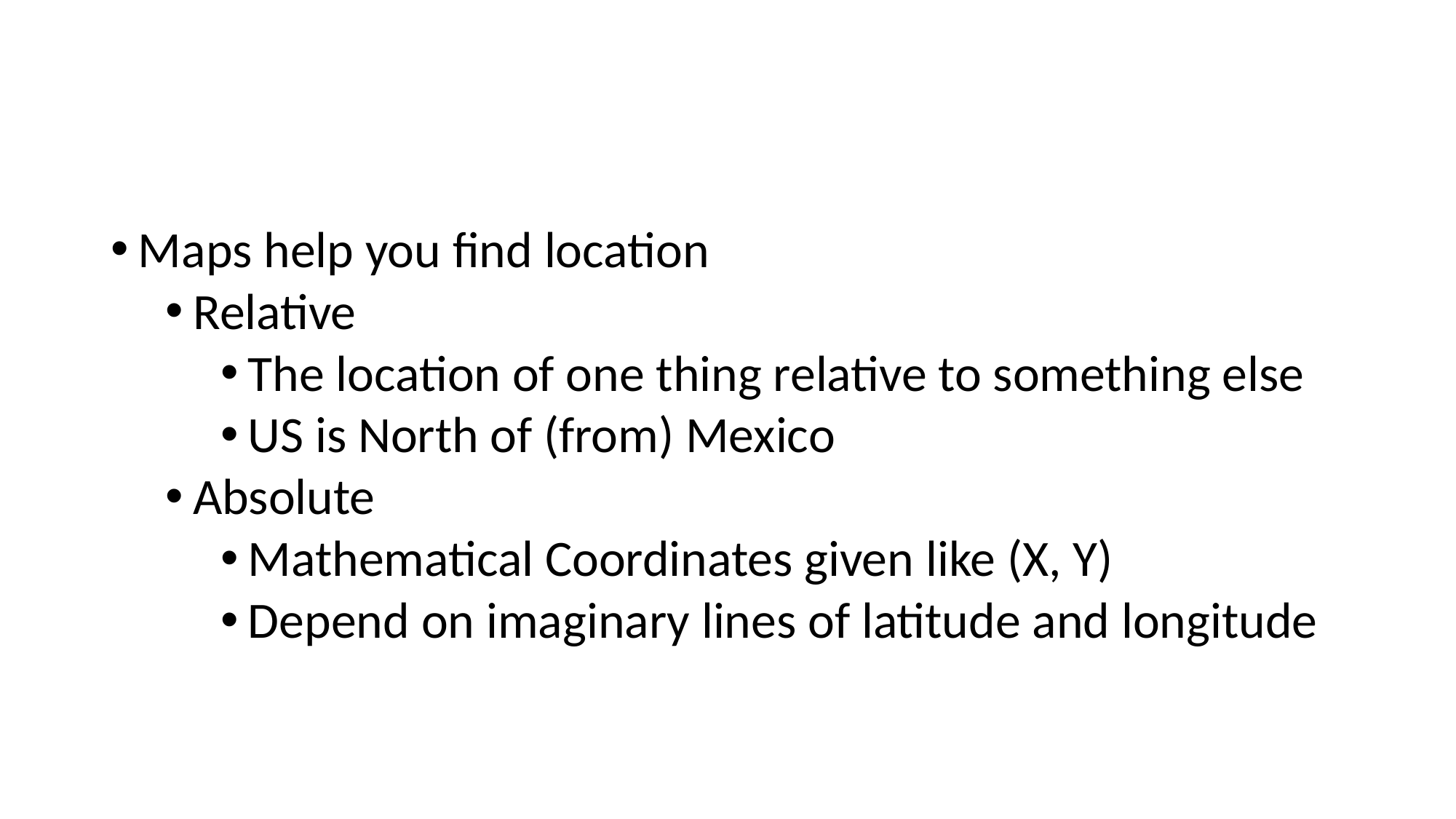

#
Maps help you find location
Relative
The location of one thing relative to something else
US is North of (from) Mexico
Absolute
Mathematical Coordinates given like (X, Y)
Depend on imaginary lines of latitude and longitude